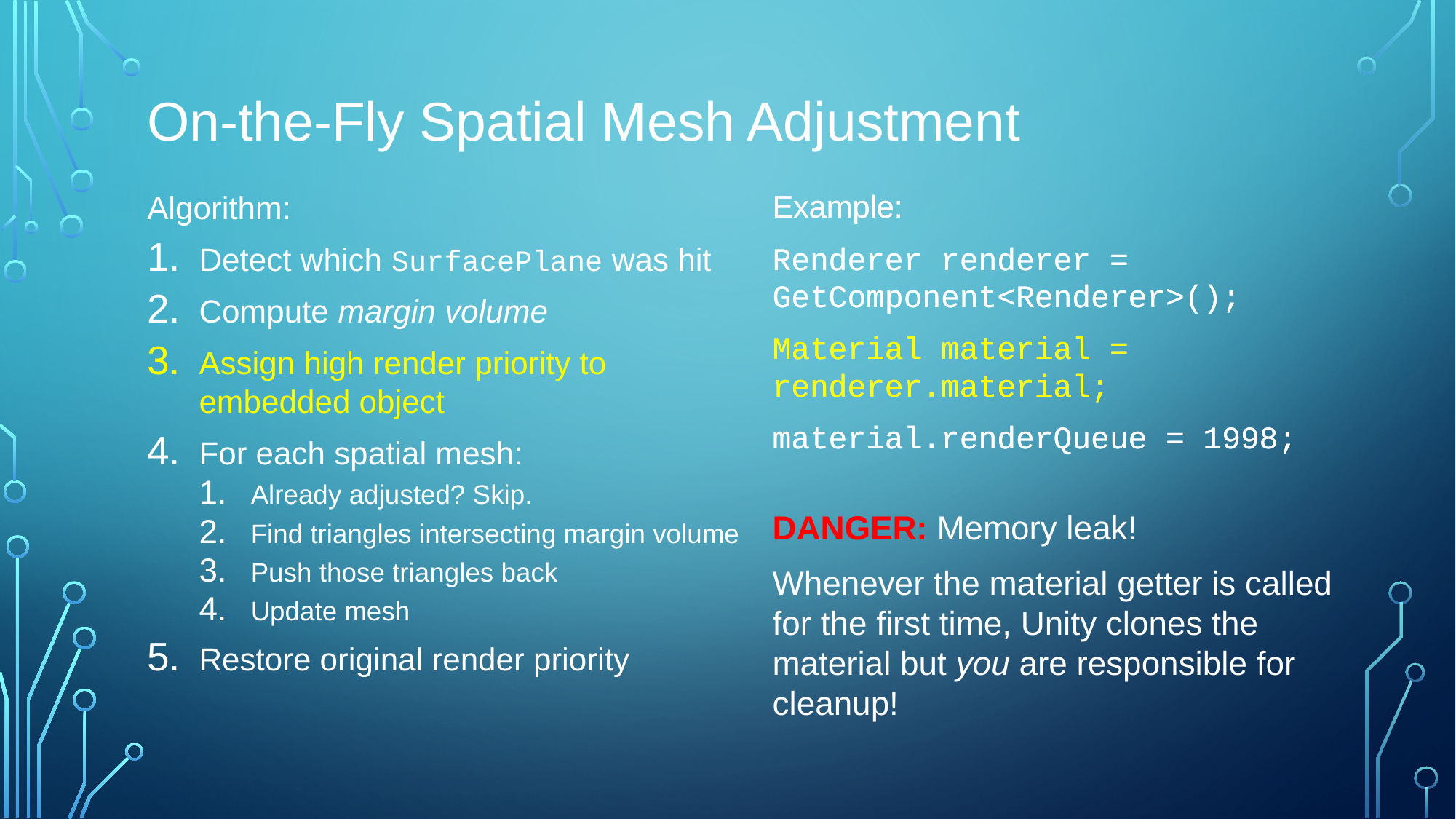

# On-the-Fly Spatial Mesh Adjustment
Example:
Renderer renderer = GetComponent<Renderer>();
Material material = renderer.material;
material.renderQueue = 1998;

Algorithm:
Detect which SurfacePlane was hit
Compute margin volume
Assign high render priority to embedded object
For each spatial mesh:
Already adjusted? Skip.
Find triangles intersecting margin volume
Push those triangles back
Update mesh
Restore original render priority

Example:
Renderer renderer = GetComponent<Renderer>();
Material material = renderer.material;
material.renderQueue = 1998;

DANGER: Memory leak!
Whenever the material getter is called for the first time, Unity clones the material but you are responsible for cleanup!